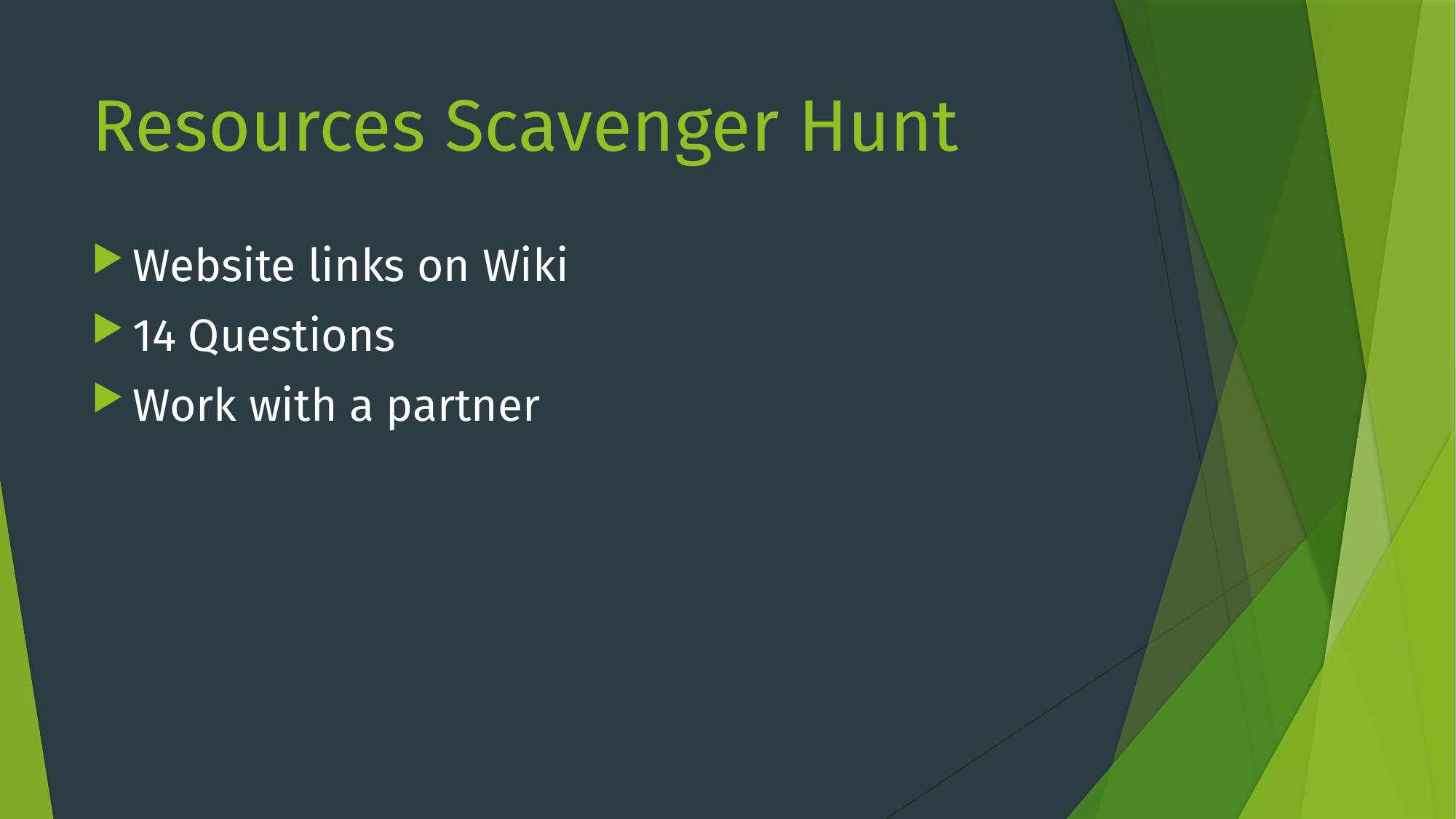

# Resources Scavenger Hunt
Website links on Wiki
14 Questions
Work with a partner